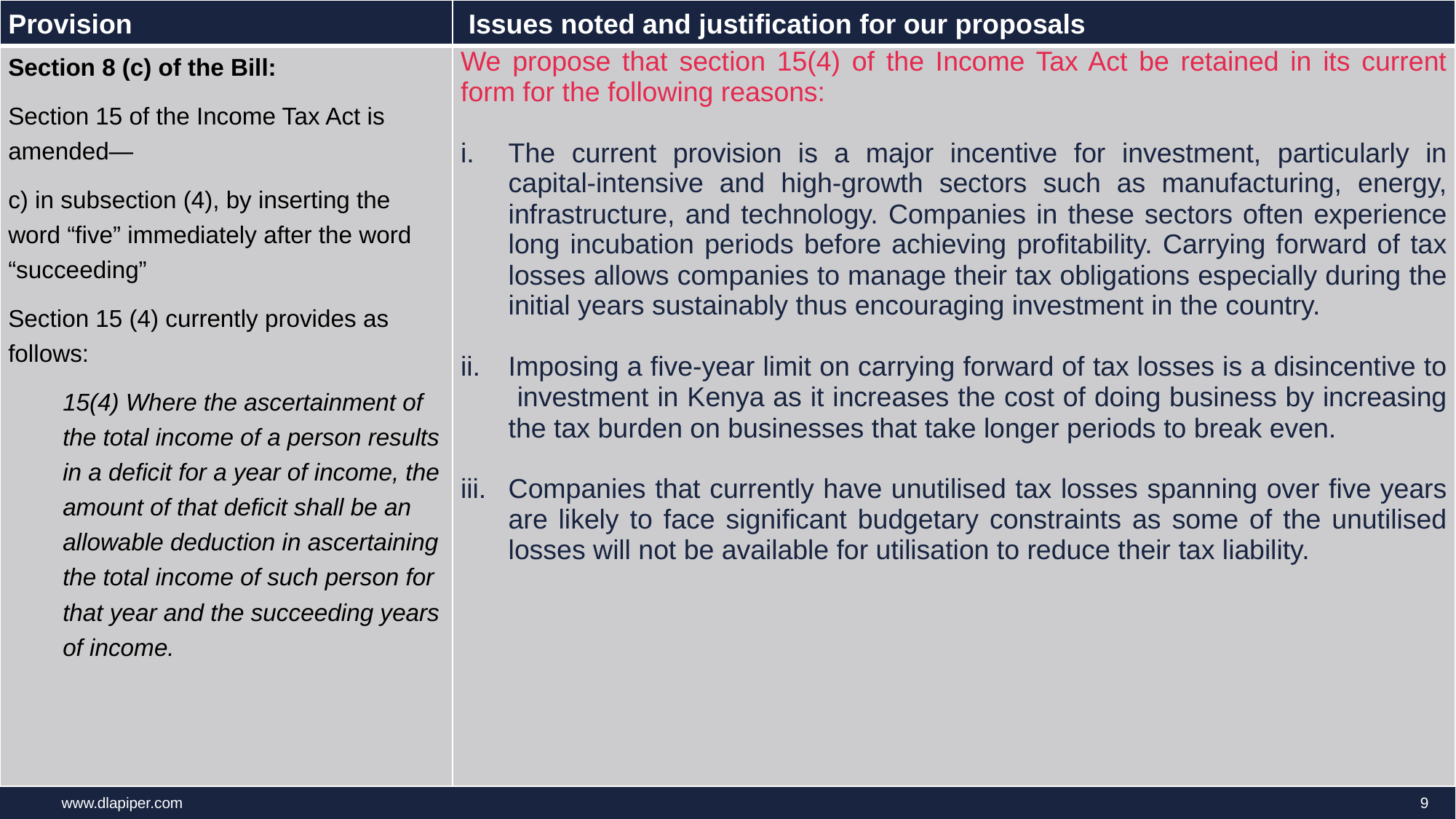

| Provision | Issues noted and justification for our proposals |
| --- | --- |
| Section 8 (c) of the Bill: Section 15 of the Income Tax Act is amended— c) in subsection (4), by inserting the word “five” immediately after the word “succeeding” Section 15 (4) currently provides as follows: 15(4) Where the ascertainment of the total income of a person results in a deficit for a year of income, the amount of that deficit shall be an allowable deduction in ascertaining the total income of such person for that year and the succeeding years of income. | We propose that section 15(4) of the Income Tax Act be retained in its current form for the following reasons: The current provision is a major incentive for investment, particularly in capital-intensive and high-growth sectors such as manufacturing, energy, infrastructure, and technology. Companies in these sectors often experience long incubation periods before achieving profitability. Carrying forward of tax losses allows companies to manage their tax obligations especially during the initial years sustainably thus encouraging investment in the country. Imposing a five-year limit on carrying forward of tax losses is a disincentive to investment in Kenya as it increases the cost of doing business by increasing the tax burden on businesses that take longer periods to break even. Companies that currently have unutilised tax losses spanning over five years are likely to face significant budgetary constraints as some of the unutilised losses will not be available for utilisation to reduce their tax liability. |
9